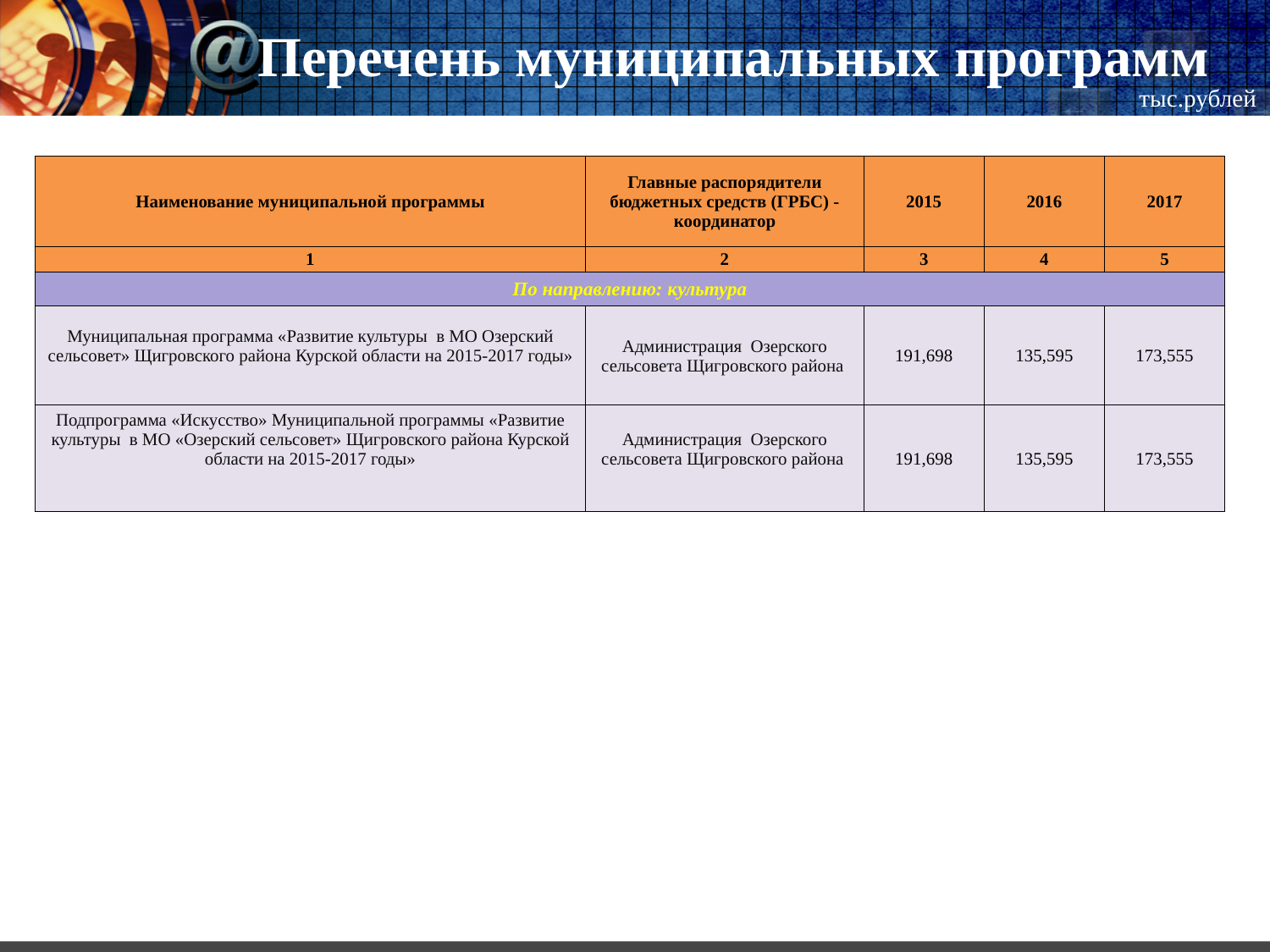

# Перечень муниципальных программ
тыс.рублей
| Наименование муниципальной программы | Главные распорядители бюджетных средств (ГРБС) -координатор | 2015 | 2016 | 2017 |
| --- | --- | --- | --- | --- |
| 1 | 2 | 3 | 4 | 5 |
| По направлению: культура |  |  |  |  |
| Муниципальная программа «Развитие культуры в МО Озерский сельсовет» Щигровского района Курской области на 2015-2017 годы» | Администрация Озерского сельсовета Щигровского района | 191,698 | 135,595 | 173,555 |
| Подпрограмма «Искусство» Муниципальной программы «Развитие культуры в МО «Озерский сельсовет» Щигровского района Курской области на 2015-2017 годы» | Администрация Озерского сельсовета Щигровского района | 191,698 | 135,595 | 173,555 |